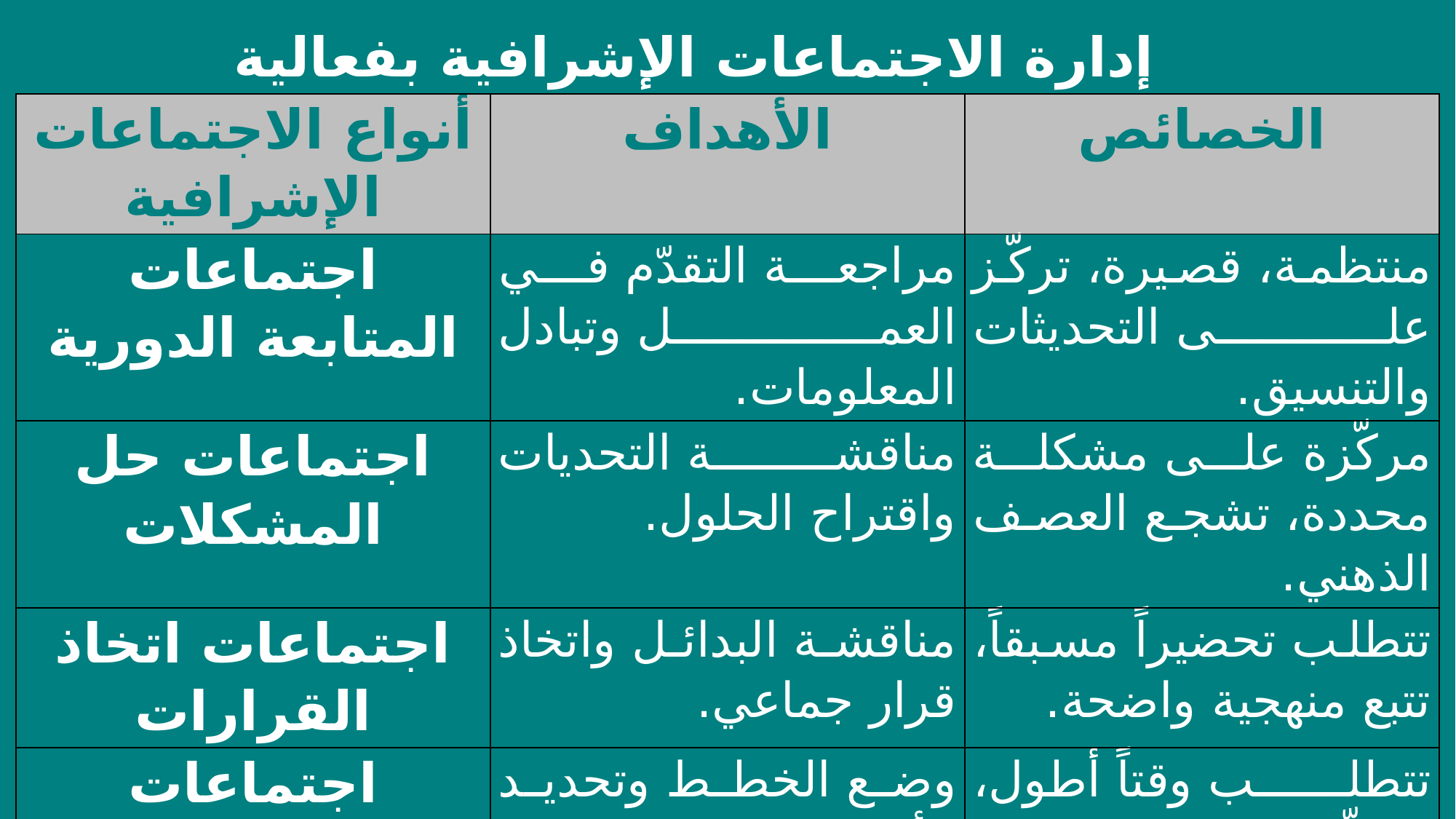

إدارة الاجتماعات الإشرافية بفعالية
| أنواع الاجتماعات الإشرافية | الأهداف | الخصائص |
| --- | --- | --- |
| اجتماعات المتابعة الدورية | مراجعة التقدّم في العمل وتبادل المعلومات. | منتظمة، قصيرة، تركّز على التحديثات والتنسيق. |
| اجتماعات حل المشكلات | مناقشة التحديات واقتراح الحلول. | مركّزة على مشكلة محددة، تشجع العصف الذهني. |
| اجتماعات اتخاذ القرارات | مناقشة البدائل واتخاذ قرار جماعي. | تتطلب تحضيراً مسبقاً، تتبع منهجية واضحة. |
| اجتماعات التخطيط | وضع الخطط وتحديد الأهداف والاستراتيجيات. | تتطلب وقتاً أطول، وتركّز على المستقبل. |
| اجتماعات التطوير والتعلّم | تبادل المعرفة وتطوير مهارات الفريق. | تفاعلية، تشجع المشاركة والنقاش. |